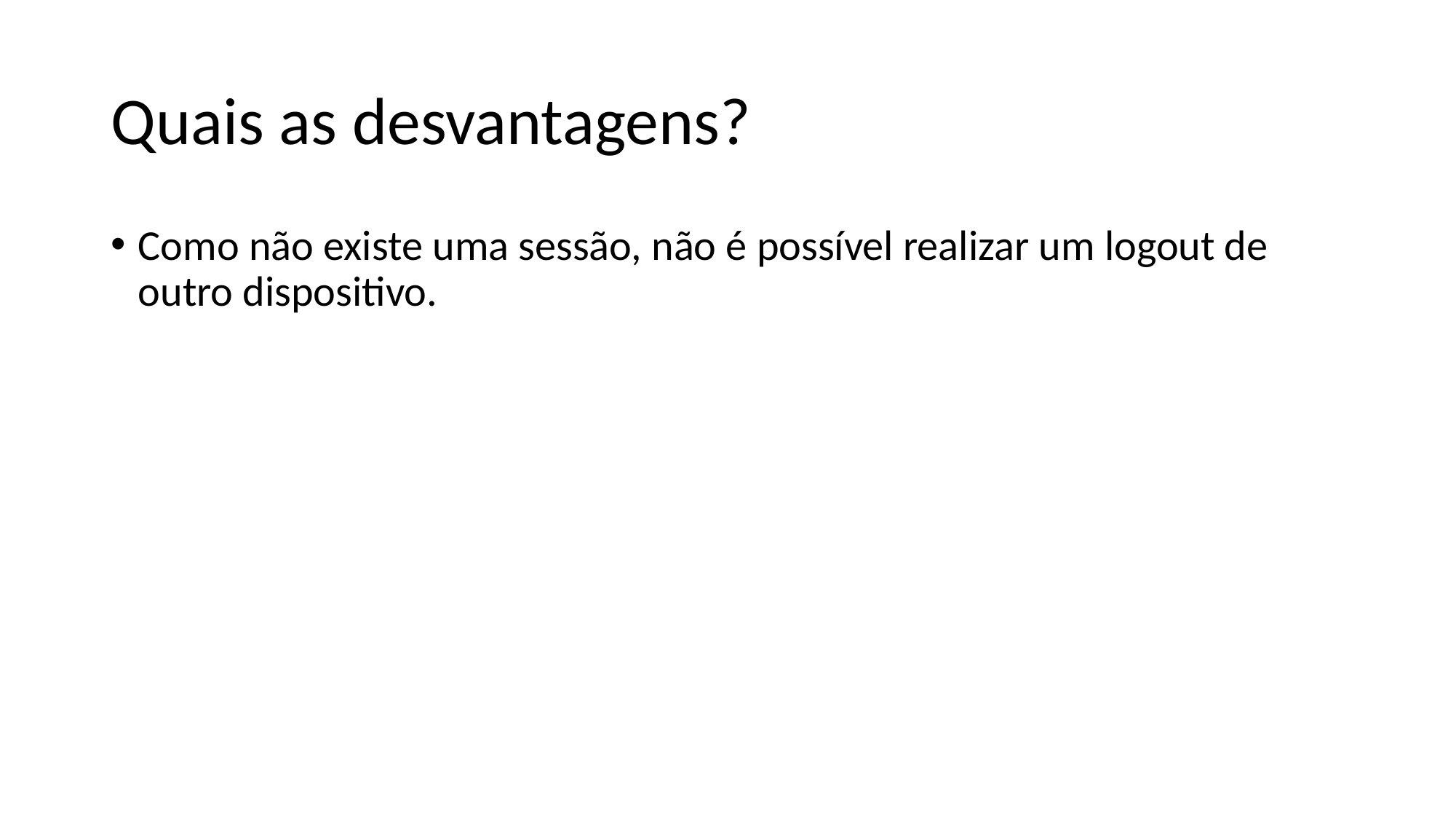

# Quais as desvantagens?
Como não existe uma sessão, não é possível realizar um logout de outro dispositivo.